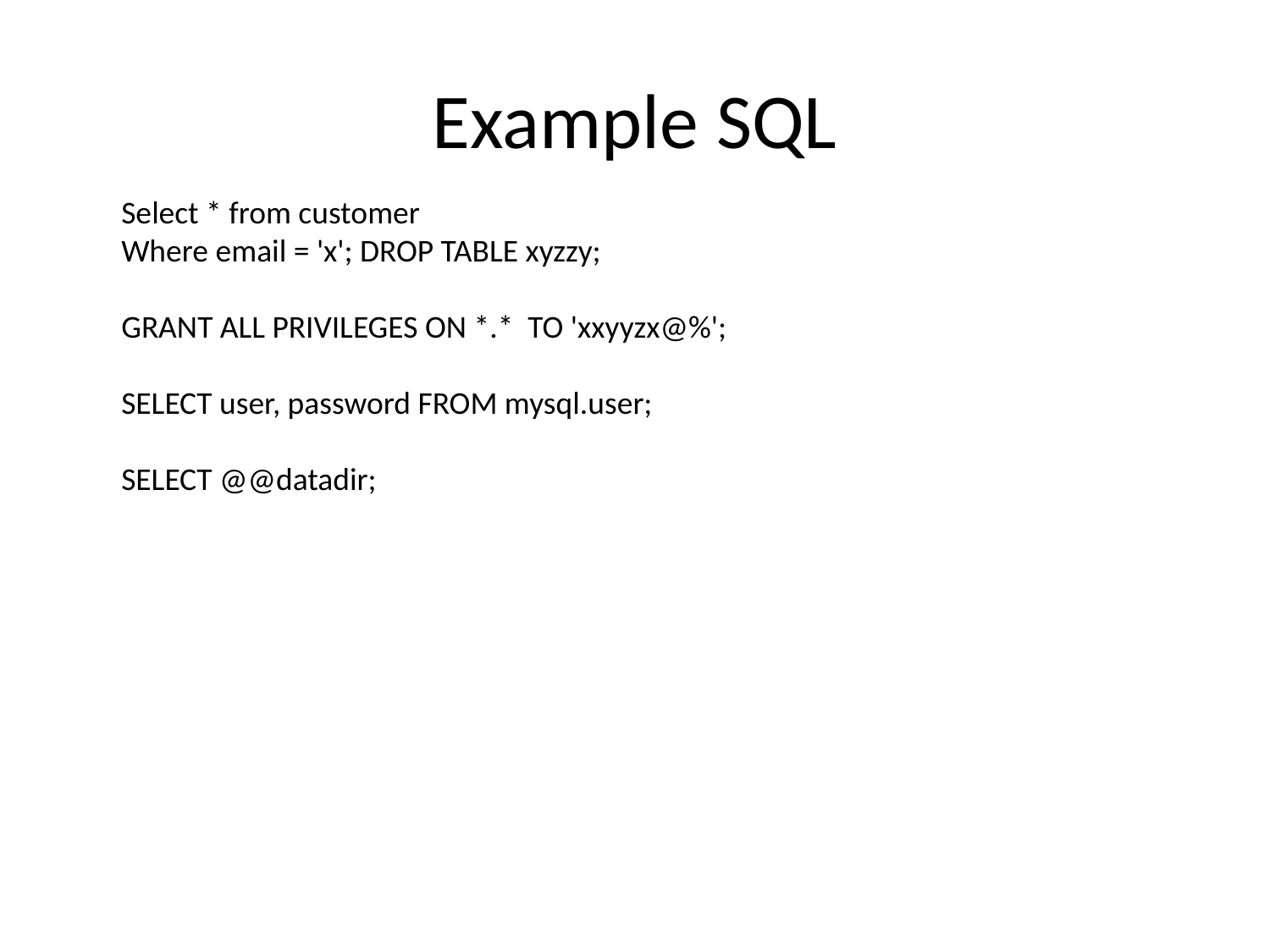

# Example SQL
Select * from customer
Where email = 'x'; DROP TABLE xyzzy;

GRANT ALL PRIVILEGES ON *.*  TO 'xxyyzx@%';

SELECT user, password FROM mysql.user;

SELECT @@datadir;